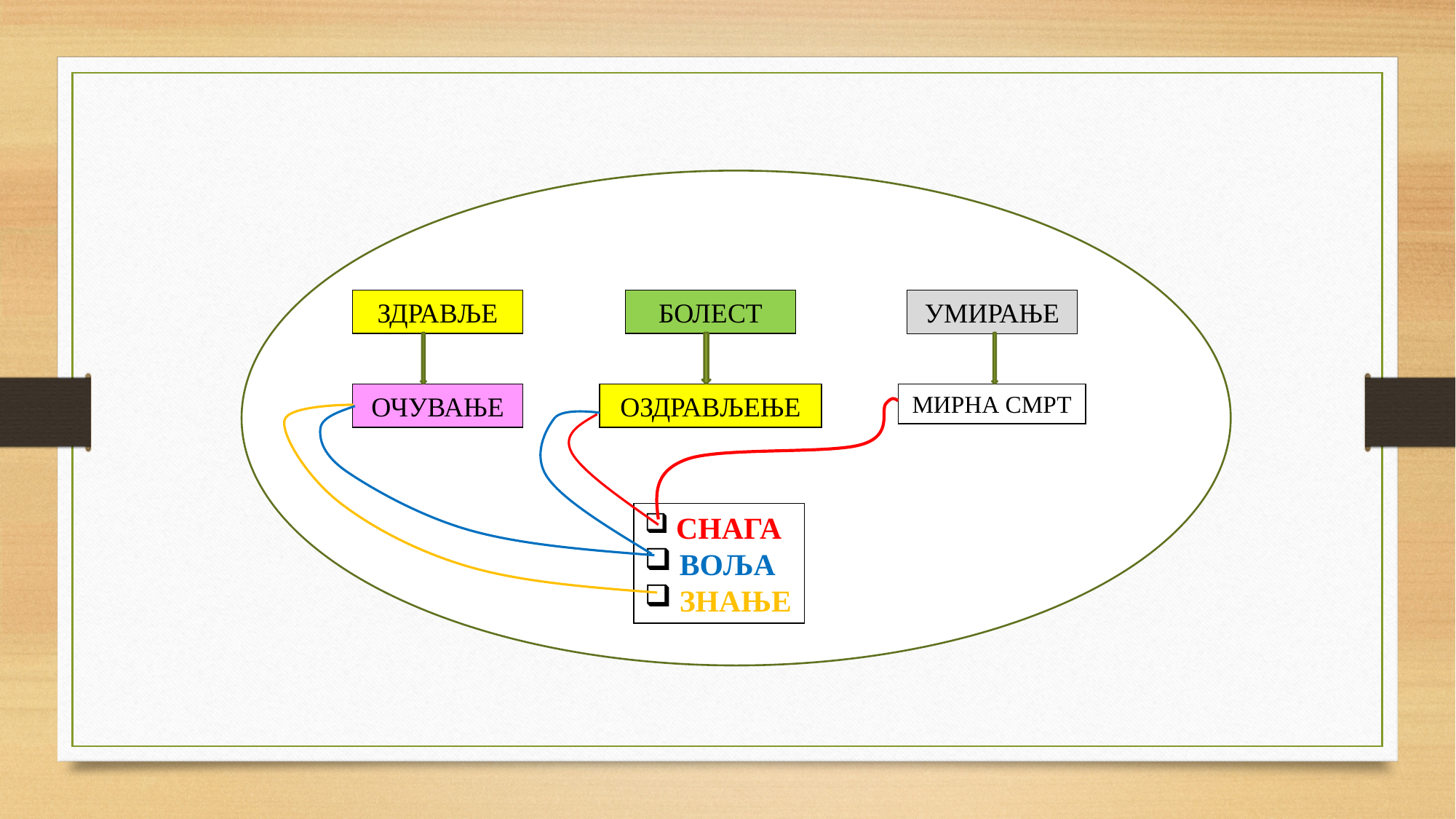

ЗДРАВЉЕ
БОЛЕСТ
УМИРАЊЕ

ОЧУВАЊЕ
ОЗДРАВЉЕЊЕ
МИРНА СМРТ

 СНАГА
 ВОЉА
 ЗНАЊЕ